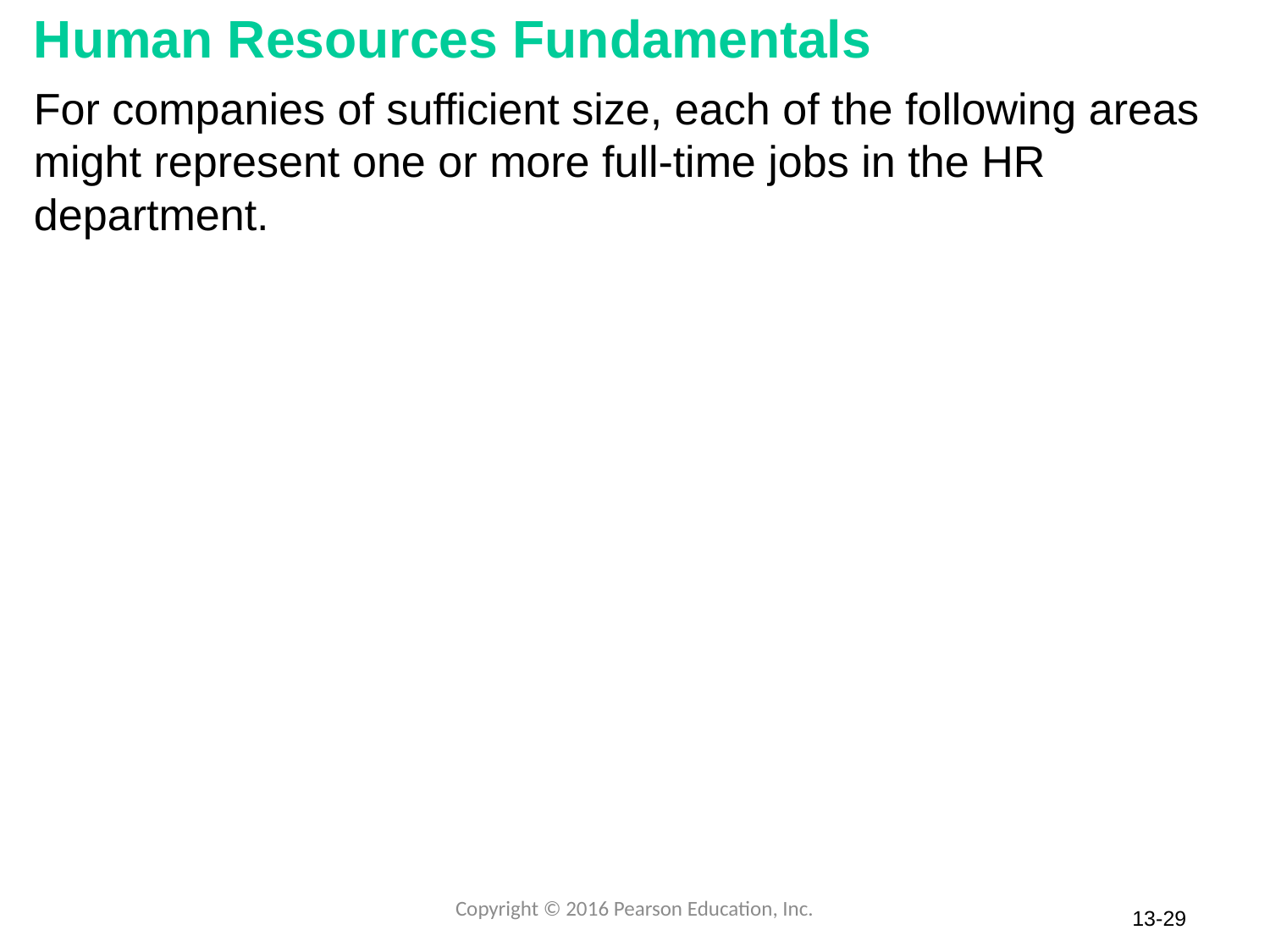

# Human Resources Fundamentals
For companies of sufficient size, each of the following areas might represent one or more full-time jobs in the HR department.

Copyright © 2016 Pearson Education, Inc.